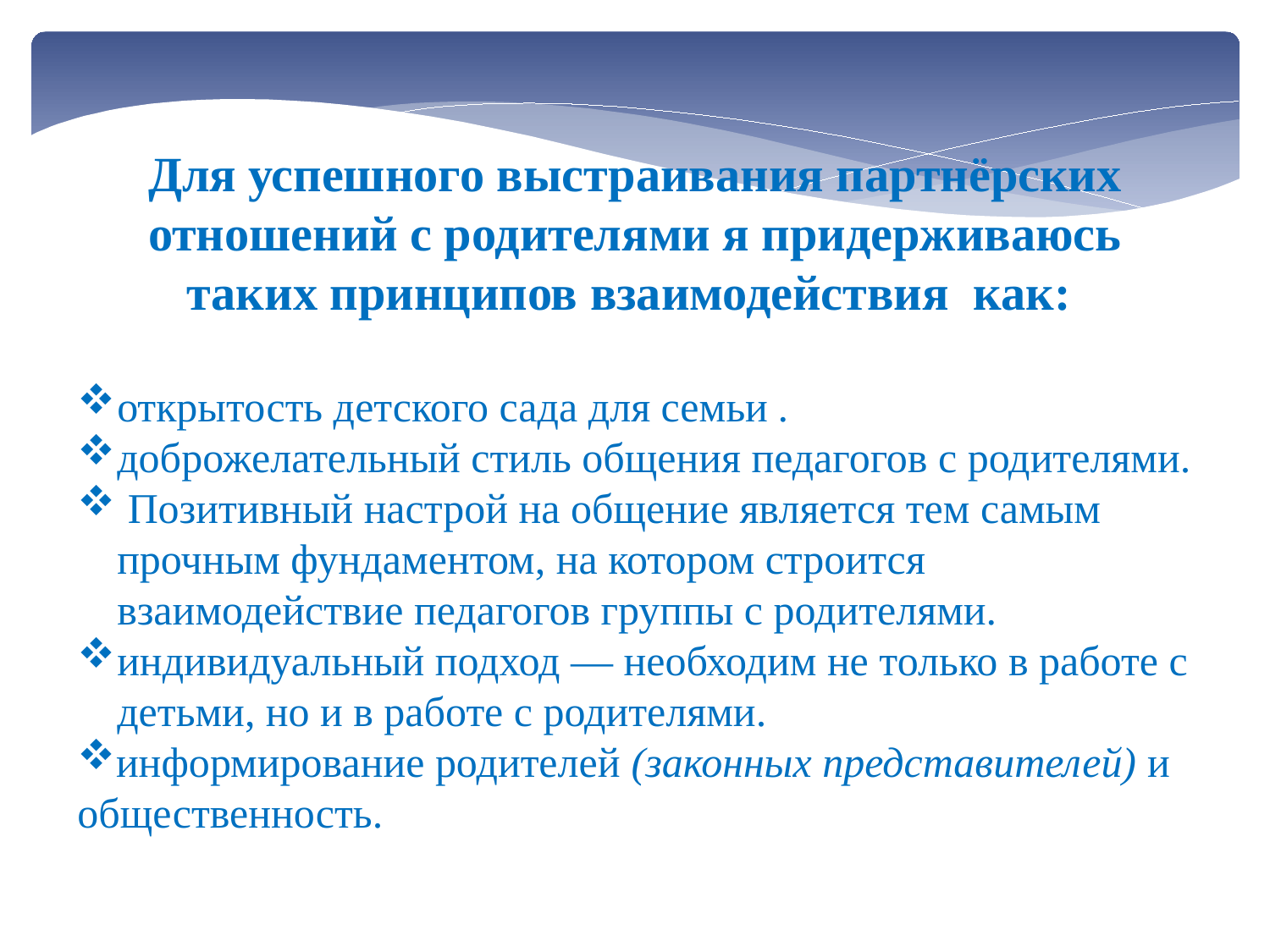

Для успешного выстраивания партнёрских отношений с родителями я придерживаюсь таких принципов взаимодействия  как:

открытость детского сада для семьи .
доброжелательный стиль общения педагогов с родителями.
 Позитивный настрой на общение является тем самым прочным фундаментом, на котором строится взаимодействие педагогов группы с родителями.
индивидуальный подход — необходим не только в работе с детьми, но и в работе с родителями.
информирование родителей (законных представителей) и общественность.